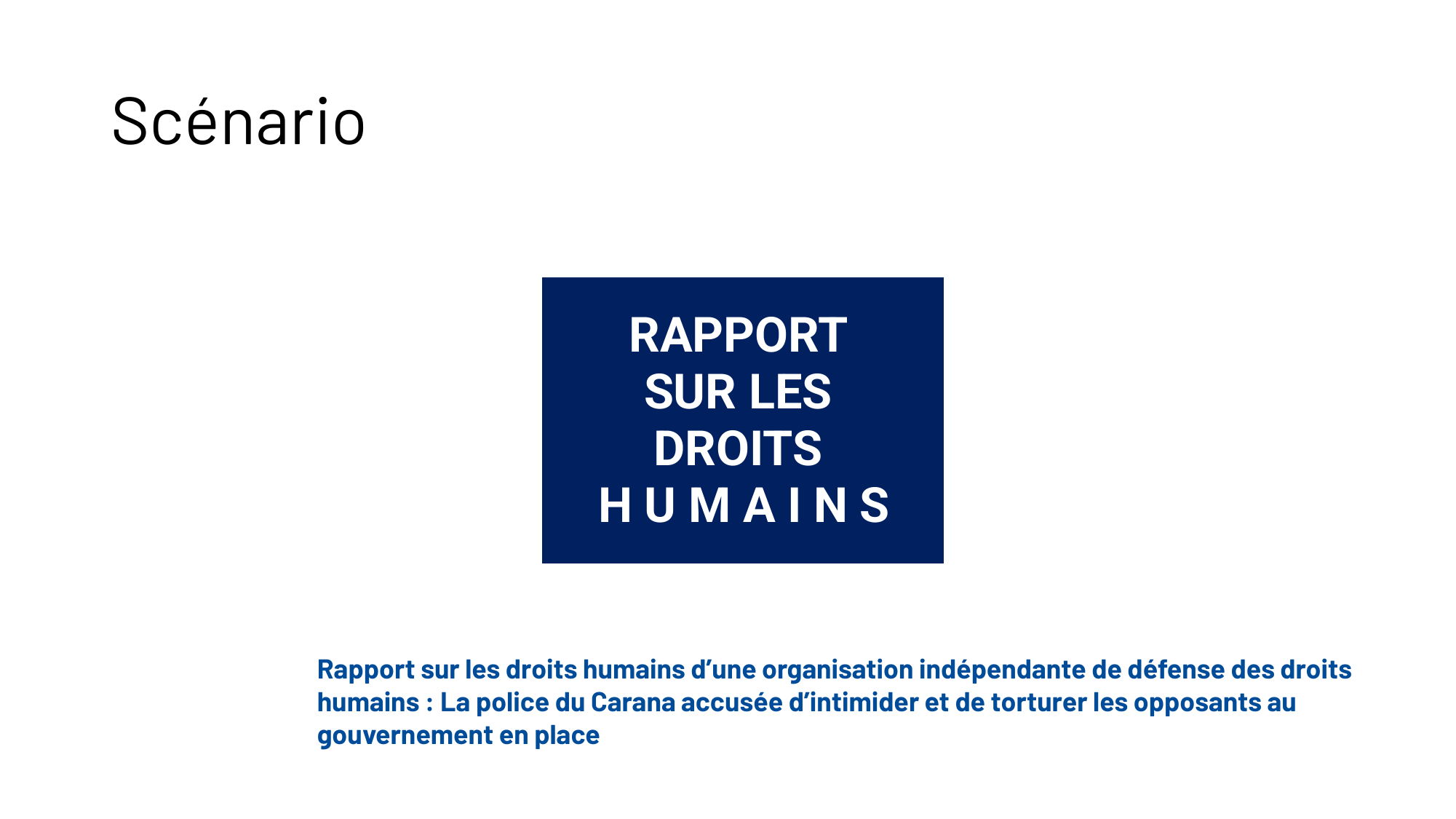

# Scénario
| RAPPORT SUR LES DROITS H U M A I N S |
| --- |
Rapport sur les droits humains d’une organisation indépendante de défense des droits humains : La police du Carana accusée d’intimider et de torturer les opposants au gouvernement en place